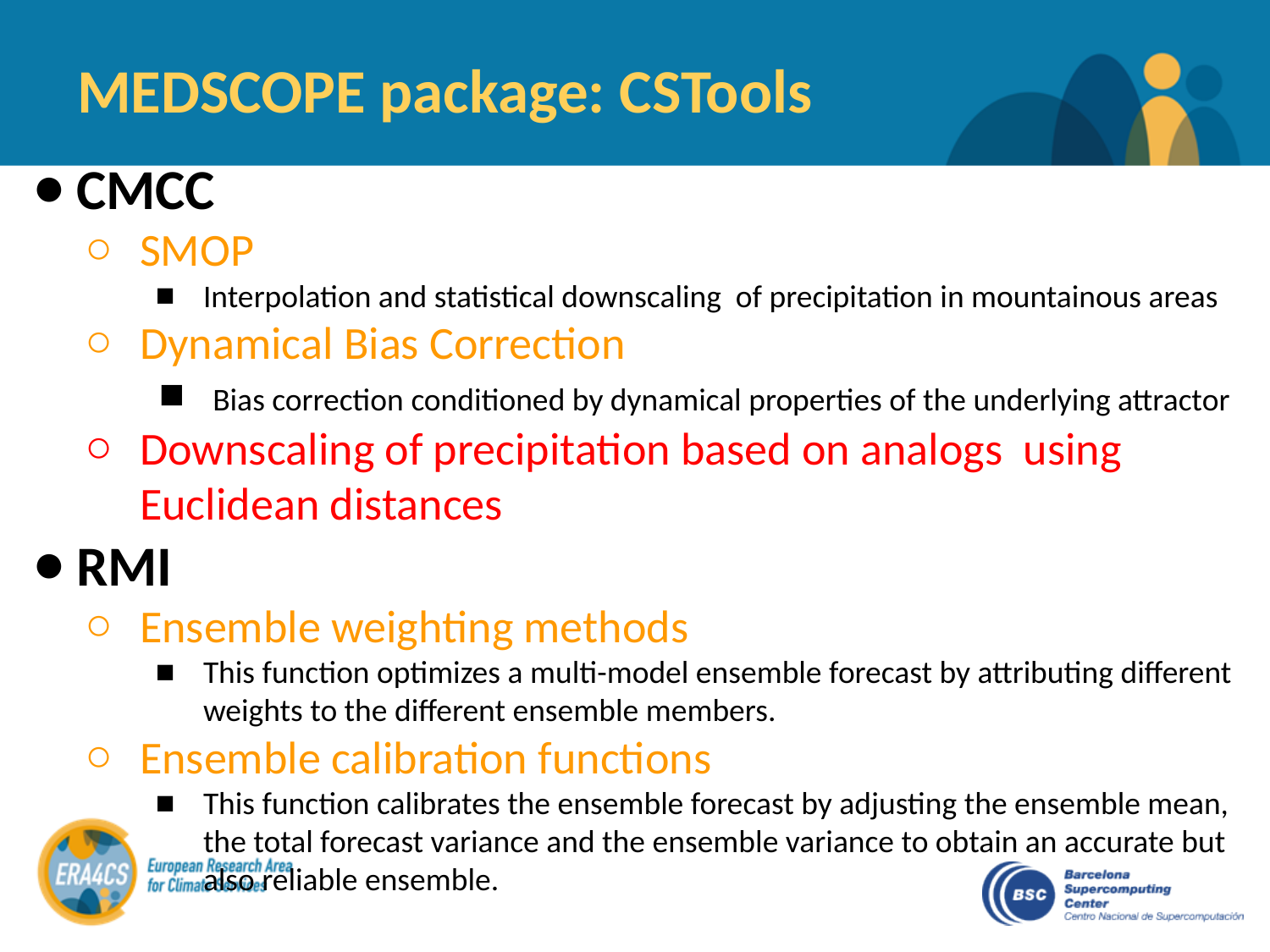

# MEDSCOPE package: CSTools
CMCC
SMOP
Interpolation and statistical downscaling  of precipitation in mountainous areas
Dynamical Bias Correction
 Bias correction conditioned by dynamical properties of the underlying attractor
Downscaling of precipitation based on analogs  using Euclidean distances
RMI
Ensemble weighting methods
This function optimizes a multi-model ensemble forecast by attributing different weights to the different ensemble members.
Ensemble calibration functions
This function calibrates the ensemble forecast by adjusting the ensemble mean, the total forecast variance and the ensemble variance to obtain an accurate but also reliable ensemble.